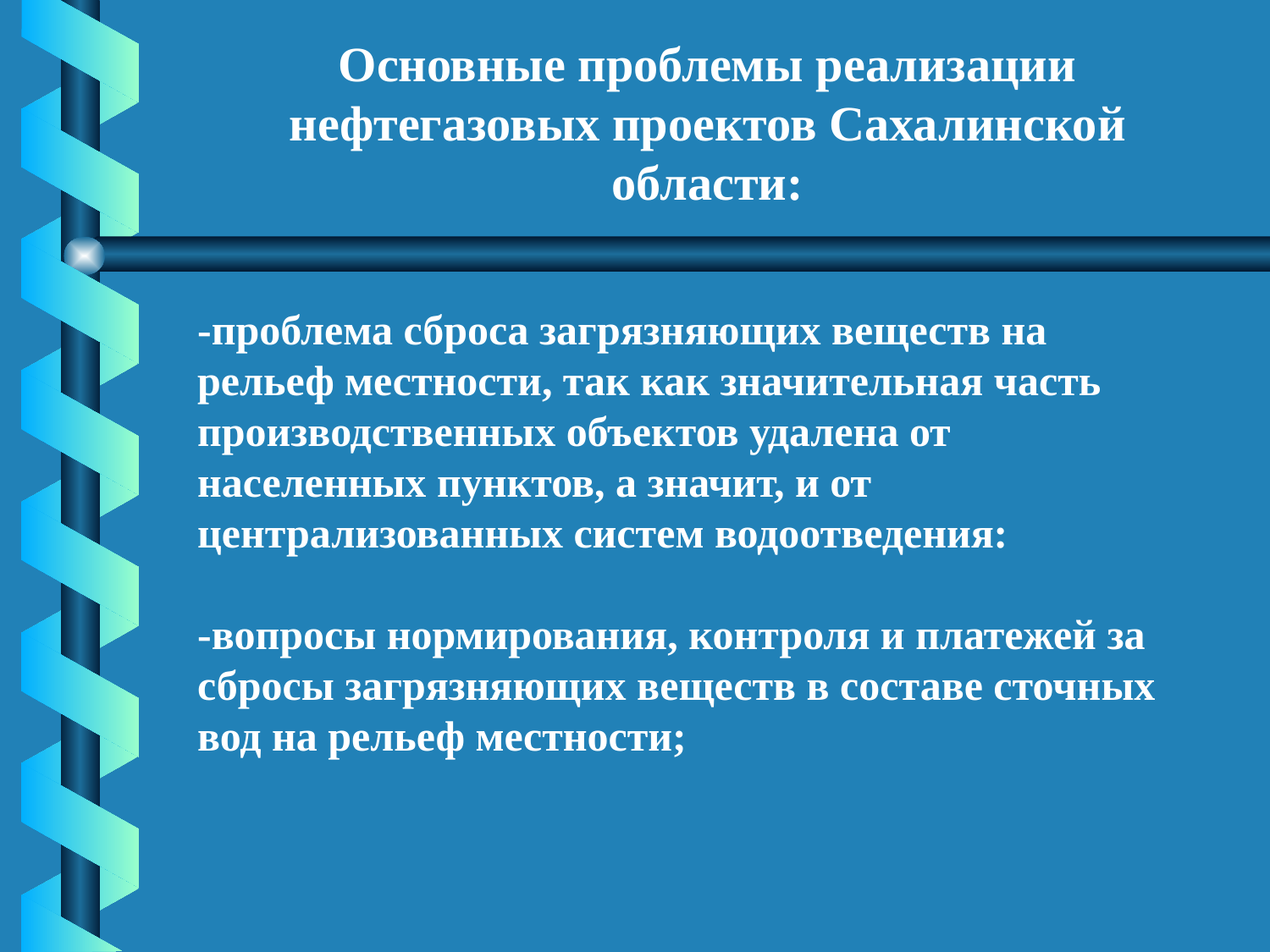

Основные проблемы реализации нефтегазовых проектов Сахалинской области:
-проблема сброса загрязняющих веществ на рельеф местности, так как значительная часть производственных объектов удалена от населенных пунктов, а значит, и от централизованных систем водоотведения:

-вопросы нормирования, контроля и платежей за сбросы загрязняющих веществ в составе сточных вод на рельеф местности;